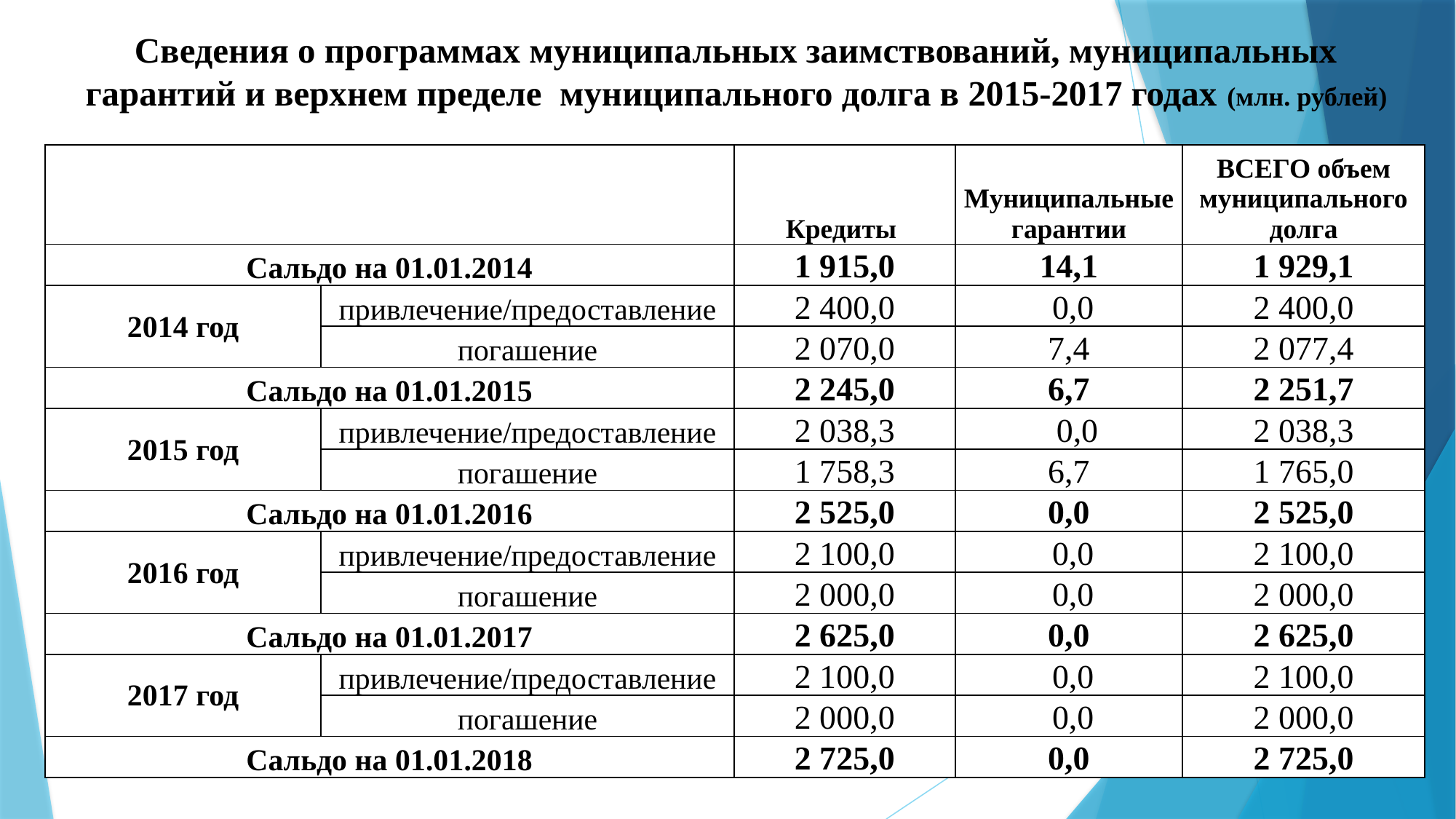

# Сведения о программах муниципальных заимствований, муниципальных гарантий и верхнем пределе  муниципального долга в 2015-2017 годах (млн. рублей)
|  |  | Кредиты | Муниципальные гарантии | ВСЕГО объем муниципального долга |
| --- | --- | --- | --- | --- |
| Сальдо на 01.01.2014 |  | 1 915,0 | 14,1 | 1 929,1 |
| 2014 год | привлечение/предоставление | 2 400,0 | 0,0 | 2 400,0 |
|  | погашение | 2 070,0 | 7,4 | 2 077,4 |
| Сальдо на 01.01.2015 |  | 2 245,0 | 6,7 | 2 251,7 |
| 2015 год | привлечение/предоставление | 2 038,3 | 0,0 | 2 038,3 |
|  | погашение | 1 758,3 | 6,7 | 1 765,0 |
| Сальдо на 01.01.2016 |  | 2 525,0 | 0,0 | 2 525,0 |
| 2016 год | привлечение/предоставление | 2 100,0 | 0,0 | 2 100,0 |
|  | погашение | 2 000,0 | 0,0 | 2 000,0 |
| Сальдо на 01.01.2017 |  | 2 625,0 | 0,0 | 2 625,0 |
| 2017 год | привлечение/предоставление | 2 100,0 | 0,0 | 2 100,0 |
|  | погашение | 2 000,0 | 0,0 | 2 000,0 |
| Сальдо на 01.01.2018 |  | 2 725,0 | 0,0 | 2 725,0 |
26